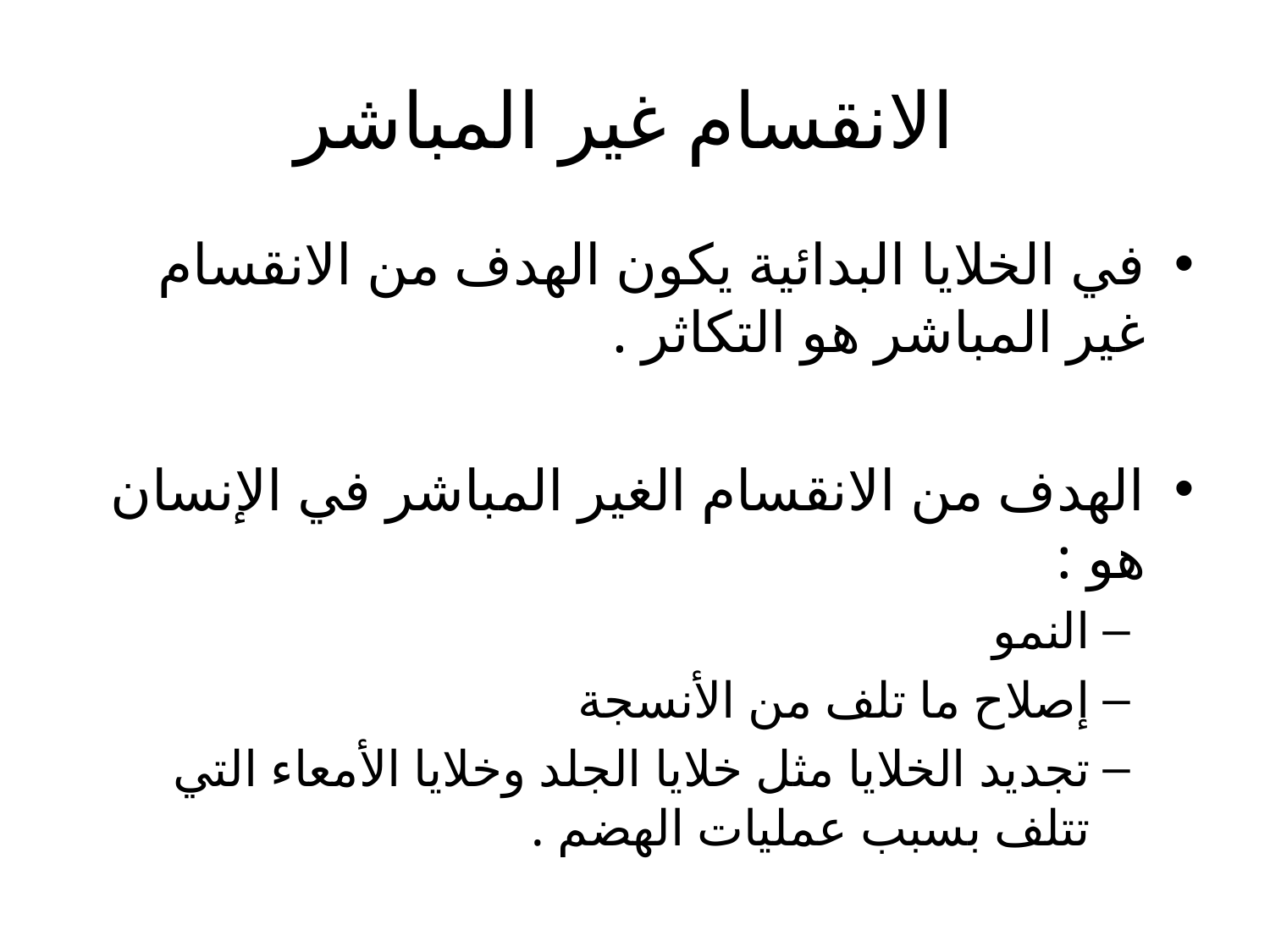

# الانقسام غير المباشر
في الخلايا البدائية يكون الهدف من الانقسام غير المباشر هو التكاثر .

الهدف من الانقسام الغير المباشر في الإنسان هو :
النمو
إصلاح ما تلف من الأنسجة
تجديد الخلايا مثل خلايا الجلد وخلايا الأمعاء التي تتلف بسبب عمليات الهضم .